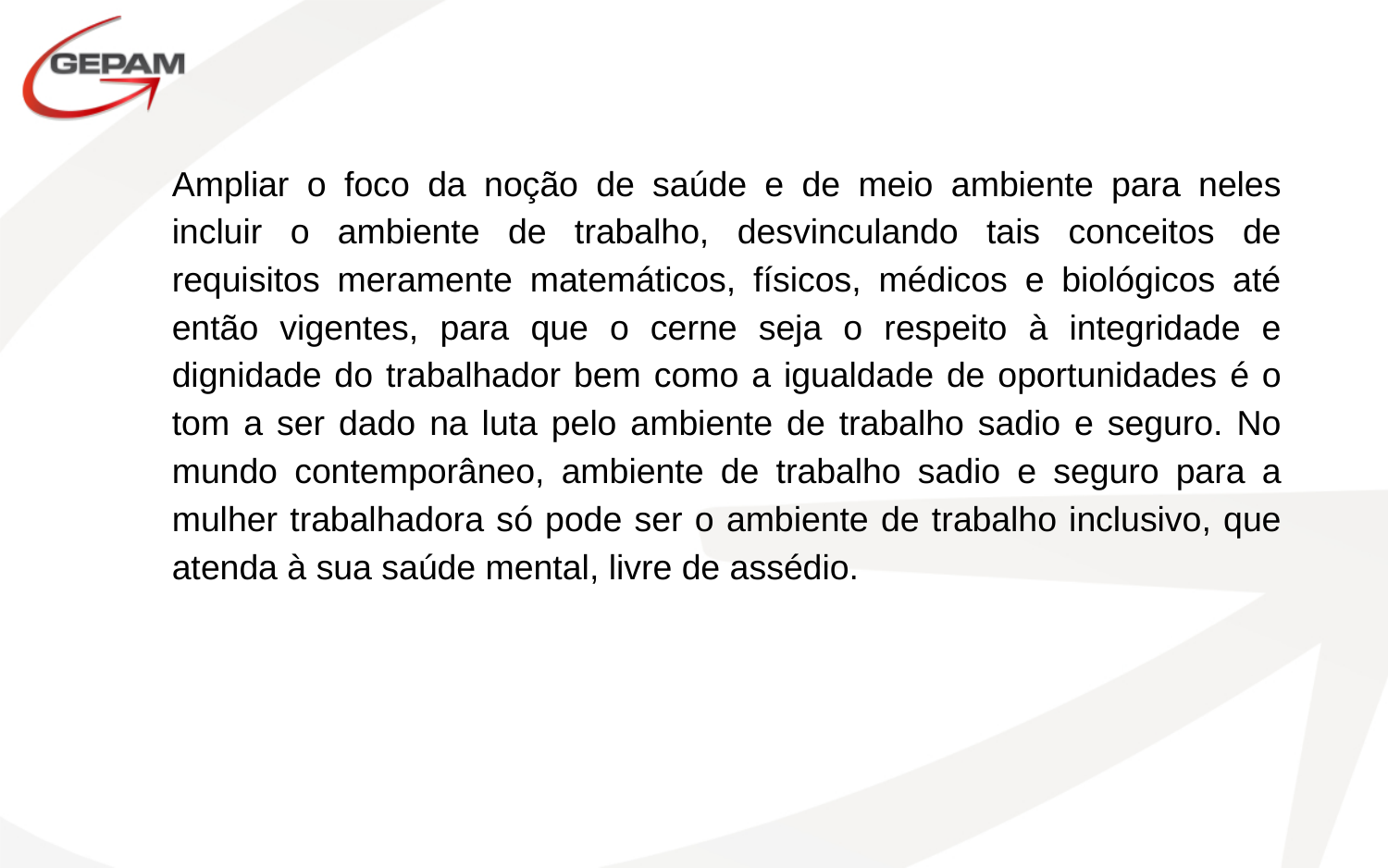

Ampliar o foco da noção de saúde e de meio ambiente para neles incluir o ambiente de trabalho, desvinculando tais conceitos de requisitos meramente matemáticos, físicos, médicos e biológicos até então vigentes, para que o cerne seja o respeito à integridade e dignidade do trabalhador bem como a igualdade de oportunidades é o tom a ser dado na luta pelo ambiente de trabalho sadio e seguro. No mundo contemporâneo, ambiente de trabalho sadio e seguro para a mulher trabalhadora só pode ser o ambiente de trabalho inclusivo, que atenda à sua saúde mental, livre de assédio.